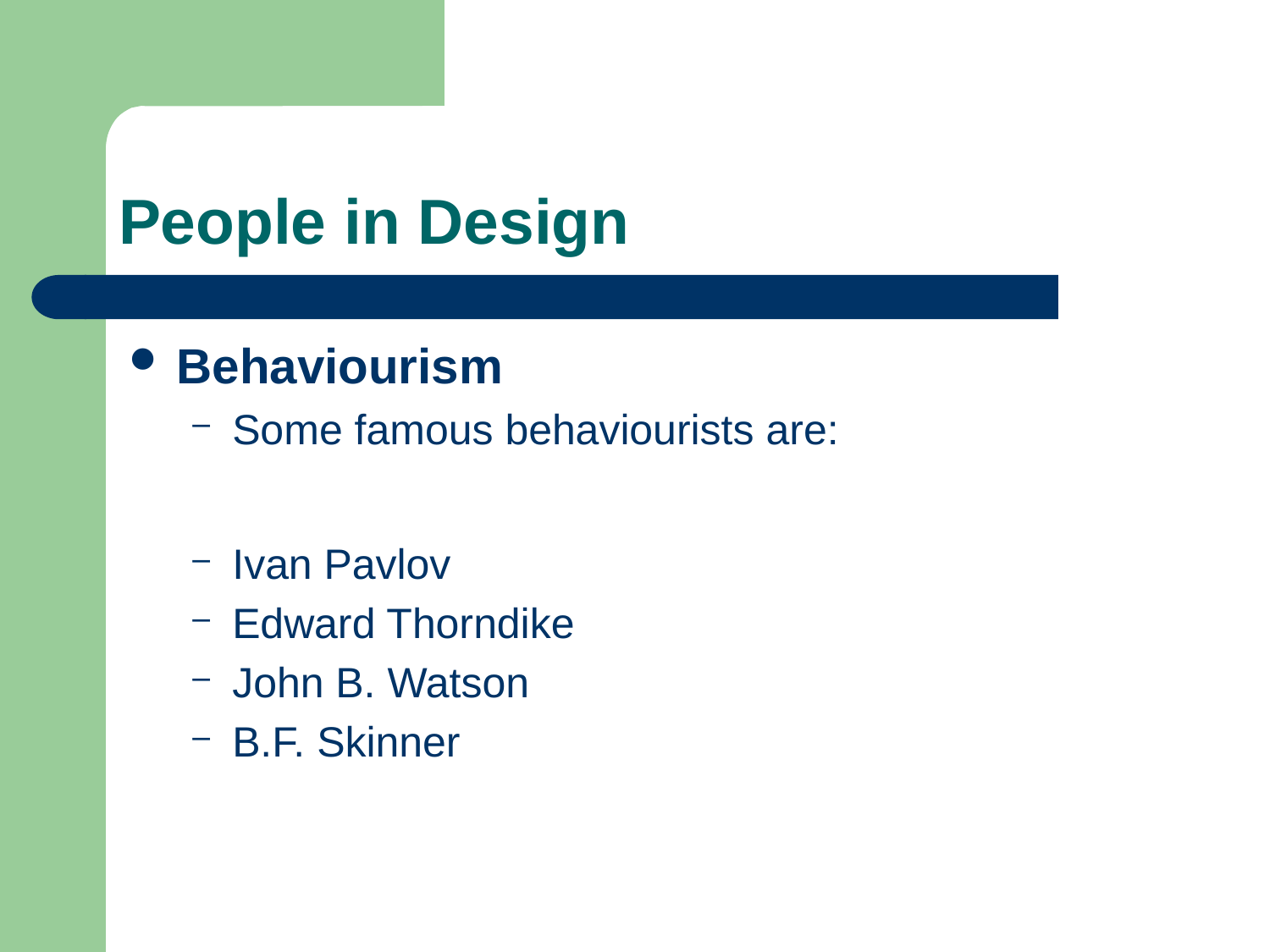

# People in Design
Behaviourism
Some famous behaviourists are:

Ivan Pavlov
Edward Thorndike
John B. Watson
B.F. Skinner